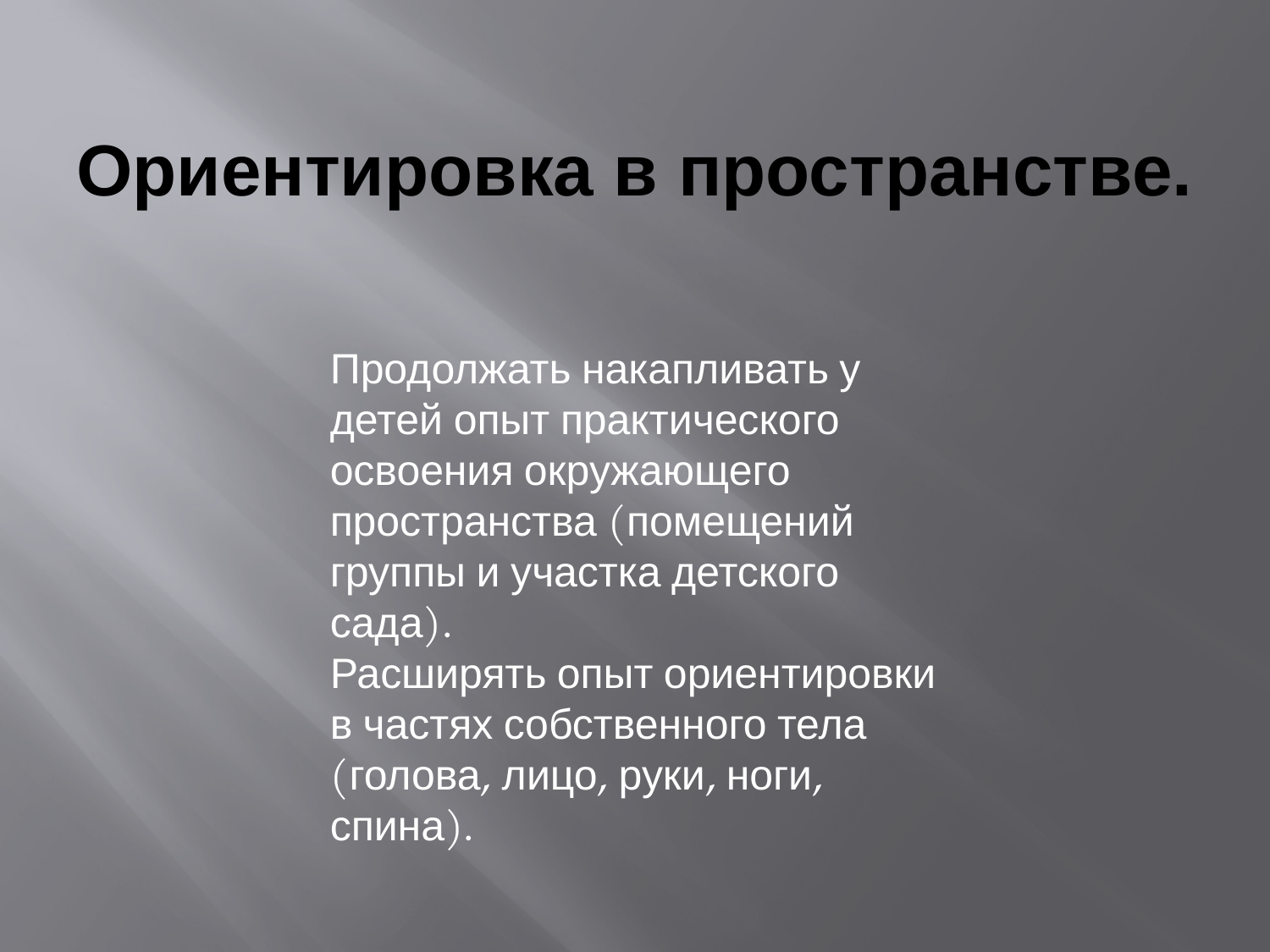

# Ориентировка в пространстве.
Продолжать накапливать у детей опыт практического освоения окружающего пространства (помещений группы и участка детского сада).
Расширять опыт ориентировки в частях собственного тела (голова, лицо, руки, ноги, спина).